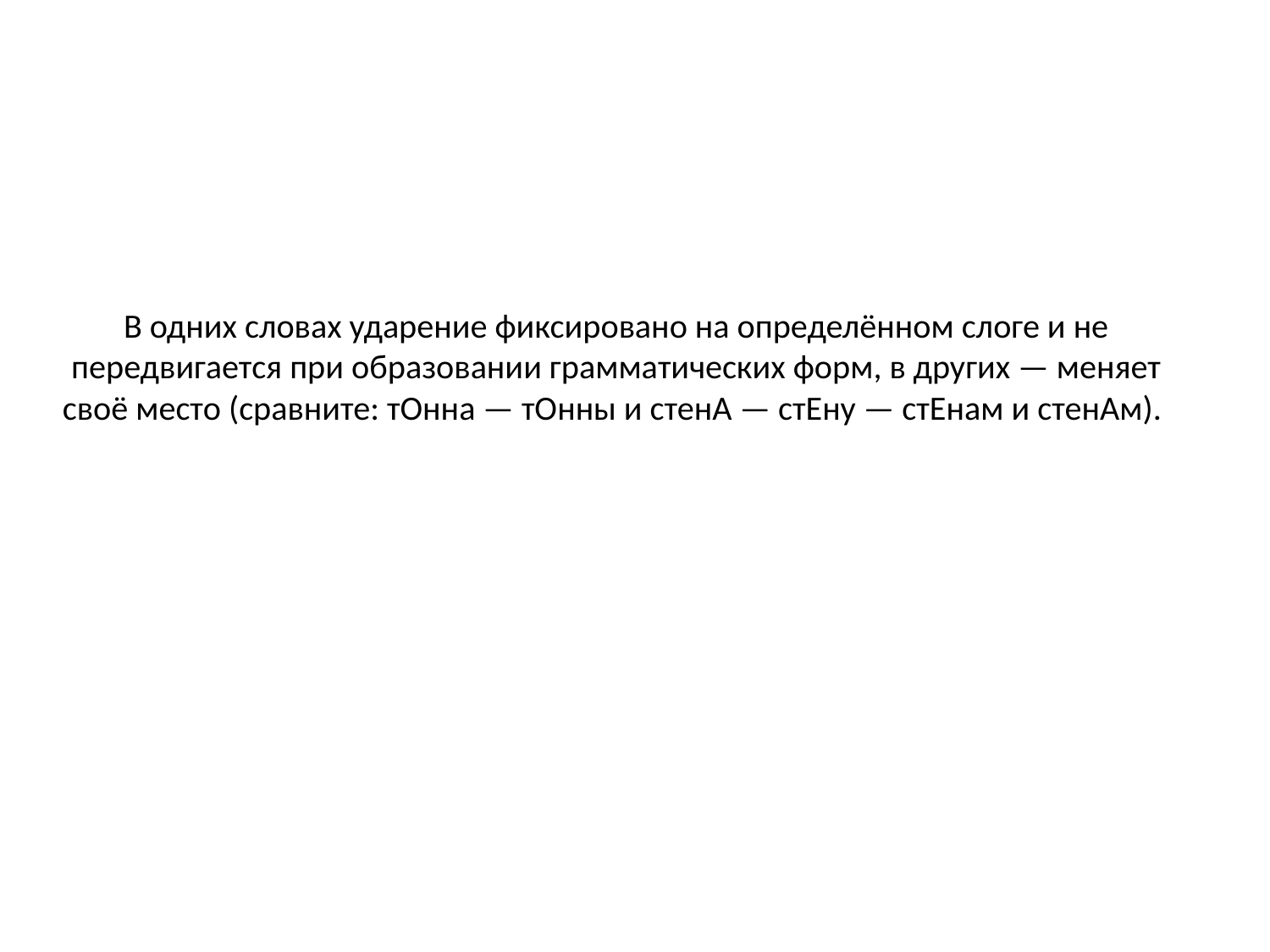

# В одних словах ударение фиксировано на определённом слоге и не передвигается при образовании грамматических форм, в других — меняет своё место (сравните: тОнна — тОнны и стенА — стЕну — стЕнам и стенАм).